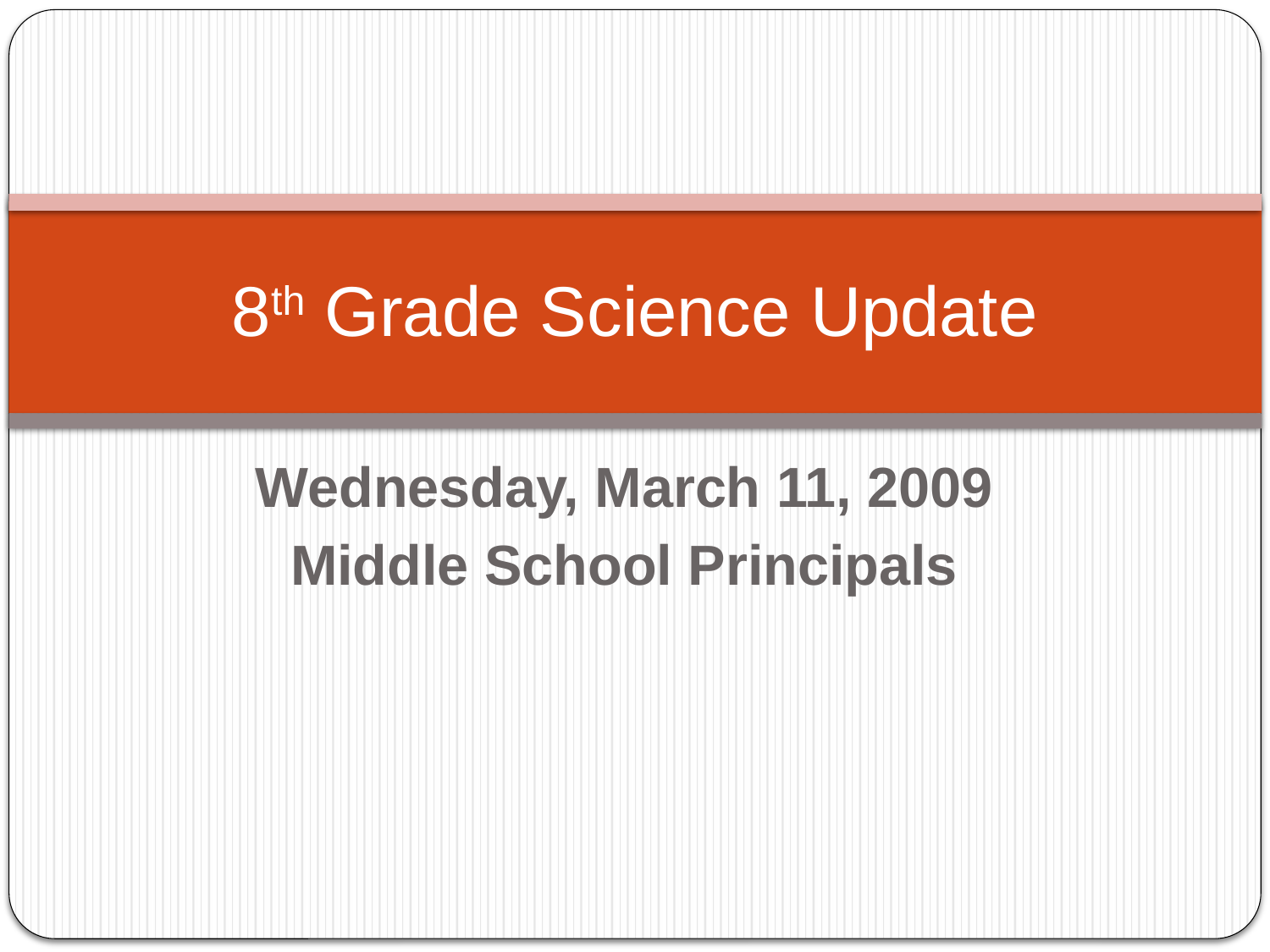

# 8th Grade Science Update
Wednesday, March 11, 2009
Middle School Principals